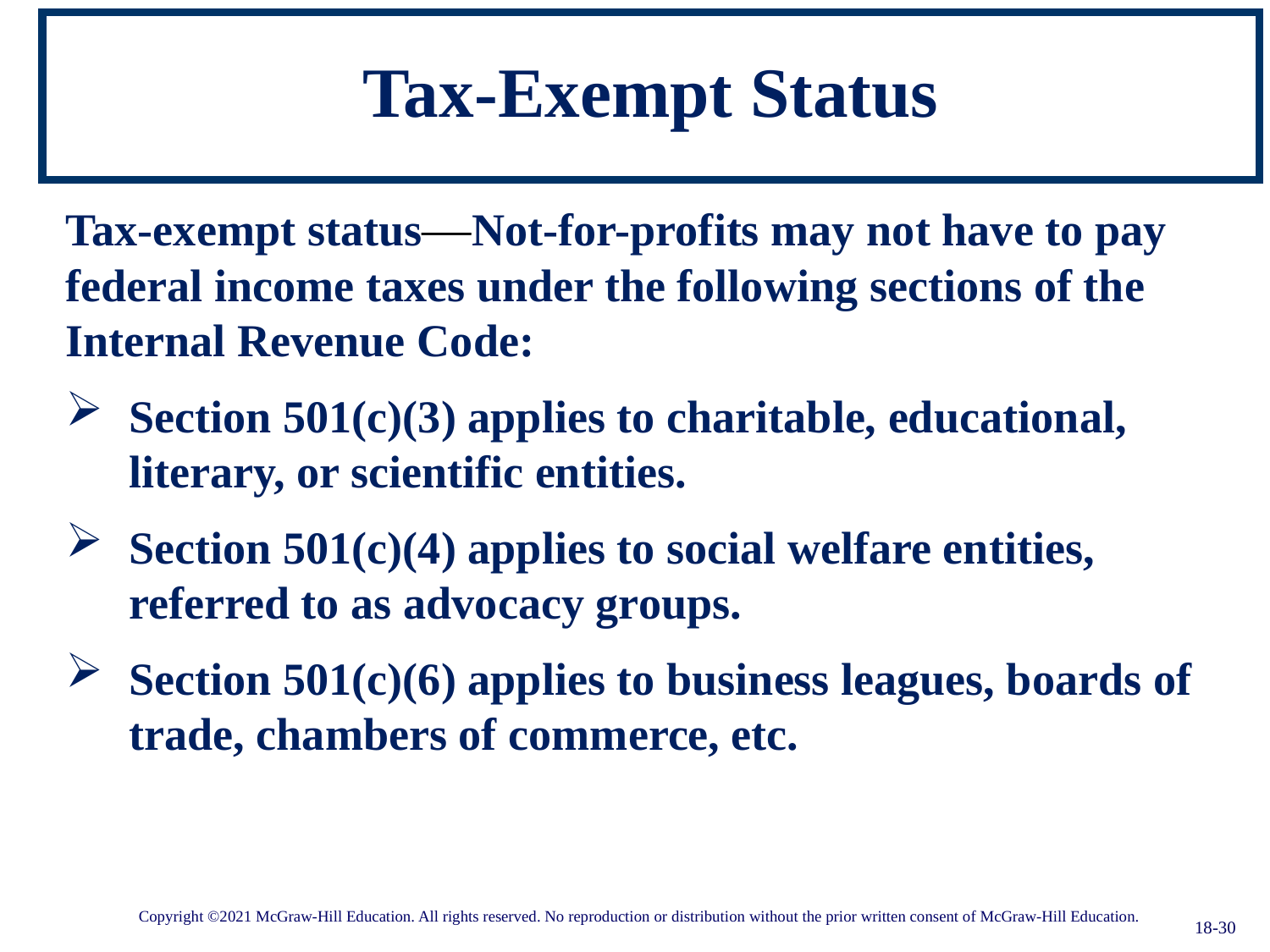

# Tax-Exempt Status
Tax-exempt status—Not-for-profits may not have to pay federal income taxes under the following sections of the Internal Revenue Code:
Section 501(c)(3) applies to charitable, educational, literary, or scientific entities.
Section 501(c)(4) applies to social welfare entities, referred to as advocacy groups.
Section 501(c)(6) applies to business leagues, boards of trade, chambers of commerce, etc.
18-30
Copyright ©2021 McGraw-Hill Education. All rights reserved. No reproduction or distribution without the prior written consent of McGraw-Hill Education.